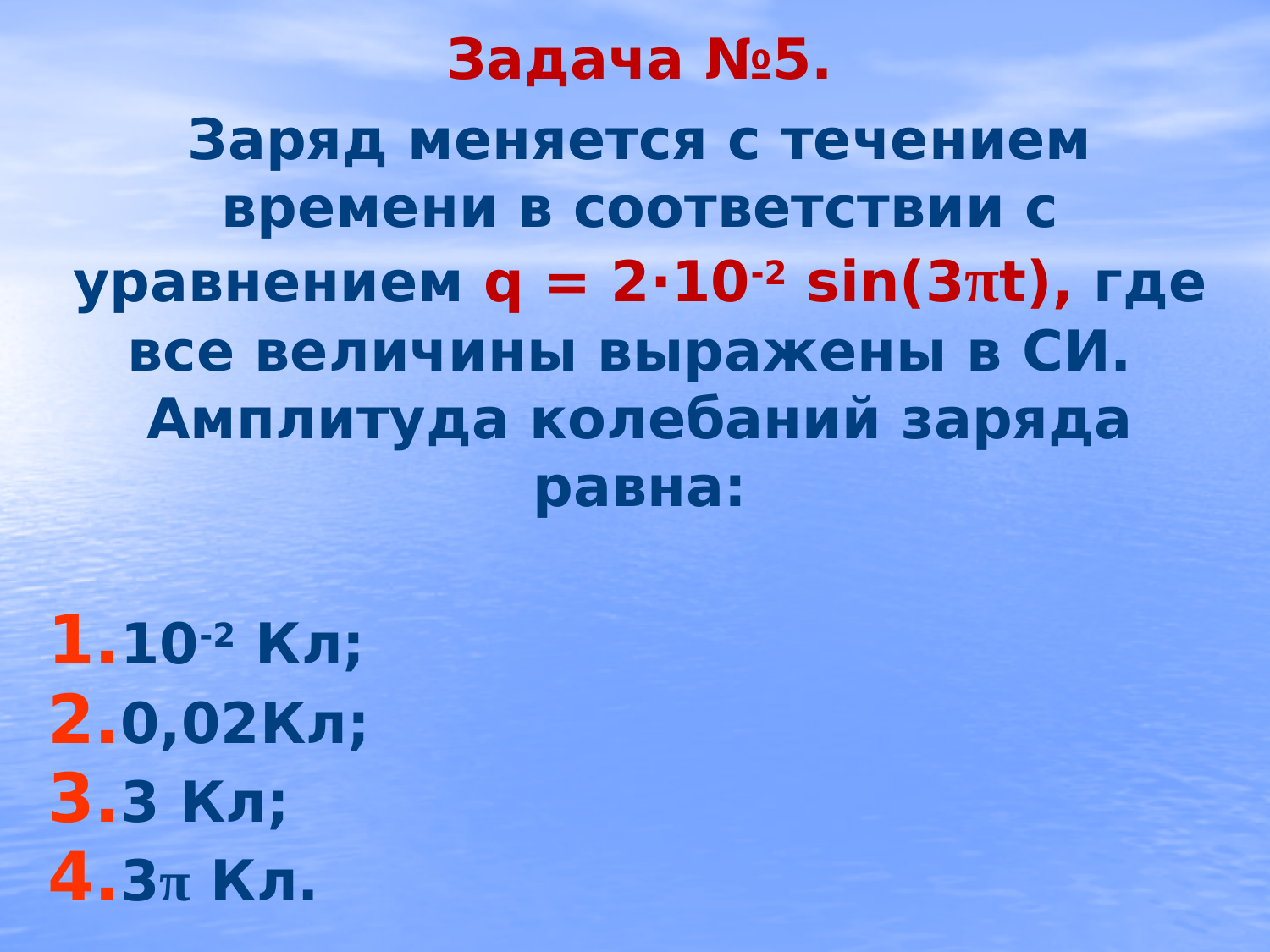

Задача №5.
Заряд меняется с течением времени в соответствии с уравнением q = 2·10-2 sin(3πt), где все величины выражены в СИ.  Амплитуда колебаний заряда равна:

10-2 Кл;
0,02Кл;
3 Кл;
3π Кл.